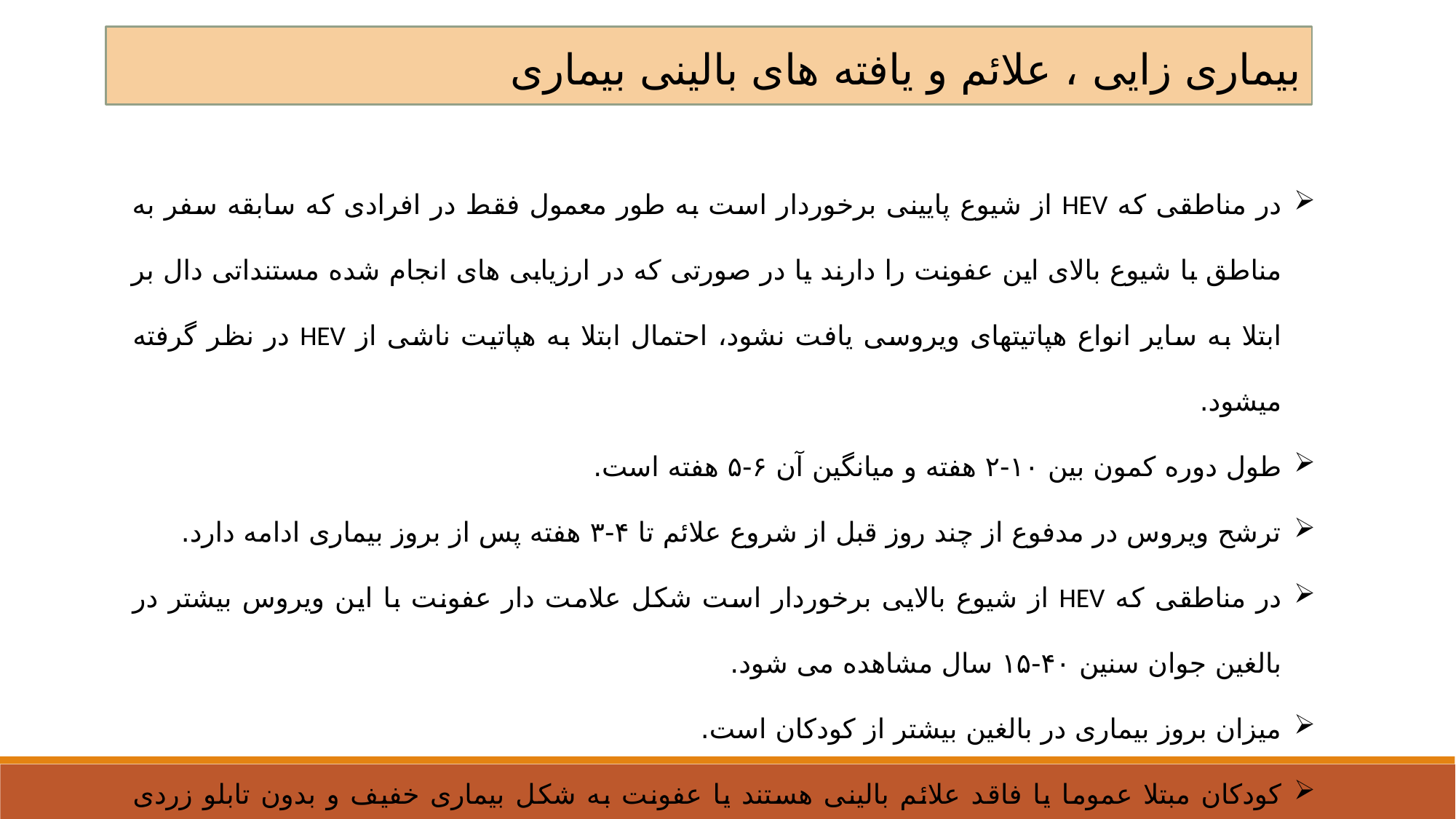

بیماری زایی ، علائم و یافته های بالینی بیماری
در مناطقی که HEV از شیوع پایینی برخوردار است به طور معمول فقط در افرادی که سابقه سفر به مناطق با شیوع بالای این عفونت را دارند یا در صورتی که در ارزیابی های انجام شده مستنداتی دال بر ابتلا به سایر انواع هپاتیتهای ویروسی یافت نشود، احتمال ابتلا به هپاتیت ناشی از HEV در نظر گرفته میشود.
طول دوره کمون بین ۱۰-۲ هفته و میانگین آن ۶-۵ هفته است.
ترشح ویروس در مدفوع از چند روز قبل از شروع علائم تا ۴-۳ هفته پس از بروز بیماری ادامه دارد.
در مناطقی که HEV از شیوع بالایی برخوردار است شکل علامت دار عفونت با این ویروس بیشتر در بالغین جوان سنین ۴۰-۱۵ سال مشاهده می شود.
میزان بروز بیماری در بالغین بیشتر از کودکان است.
کودکان مبتلا عموما یا فاقد علائم بالینی هستند یا عفونت به شکل بیماری خفیف و بدون تابلو زردی تظاهر می کند که معمولا هم تشخیص داده نمیشود.
هپاتیت E به صورت بالینی قابل افتراق از سایر انواع هپاتیت نمی باشد.